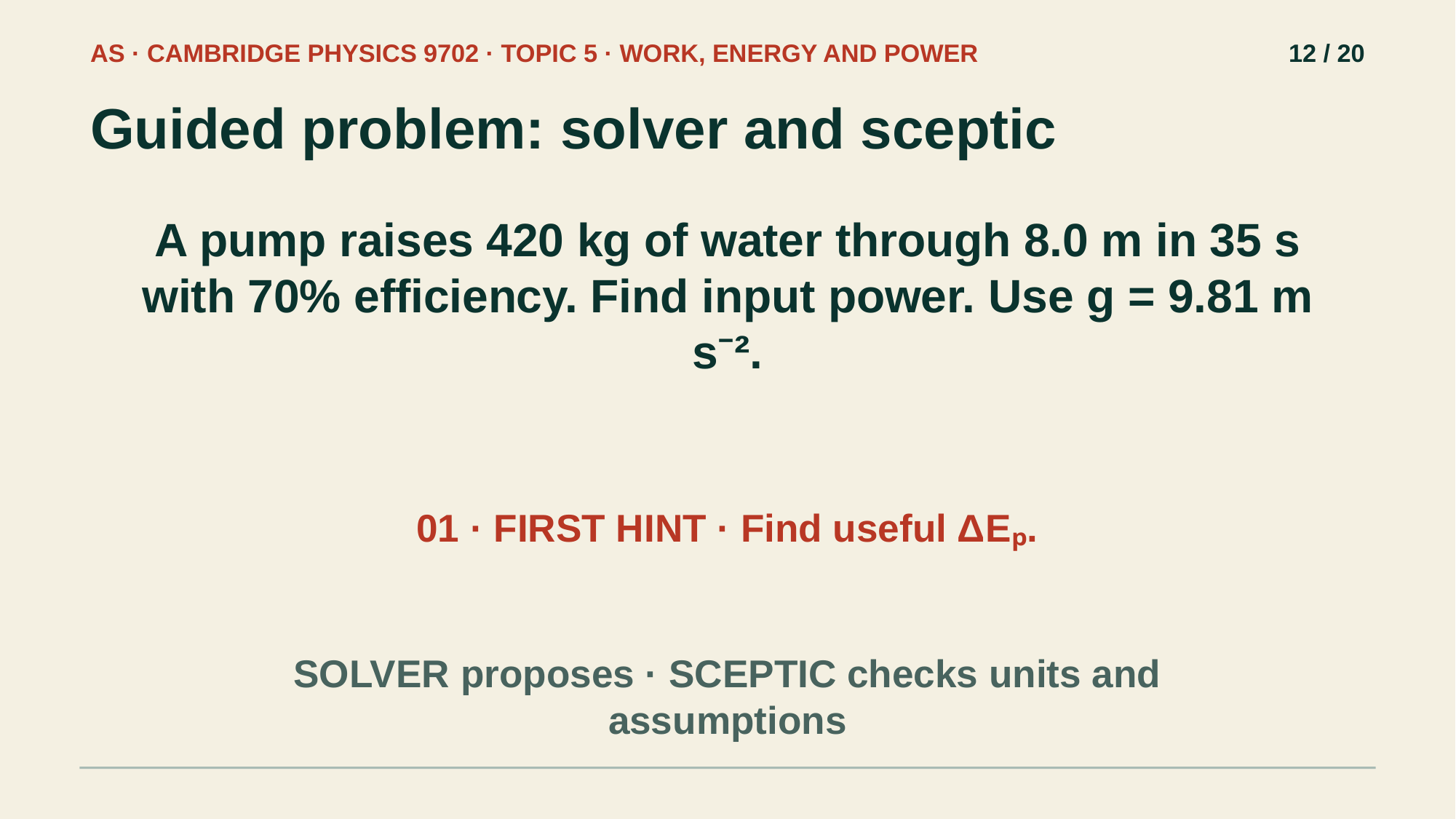

AS · CAMBRIDGE PHYSICS 9702 · TOPIC 5 · WORK, ENERGY AND POWER
12 / 20
Guided problem: solver and sceptic
A pump raises 420 kg of water through 8.0 m in 35 s with 70% efficiency. Find input power. Use g = 9.81 m s⁻².
01 · FIRST HINT · Find useful ΔEₚ.
SOLVER proposes · SCEPTIC checks units and assumptions